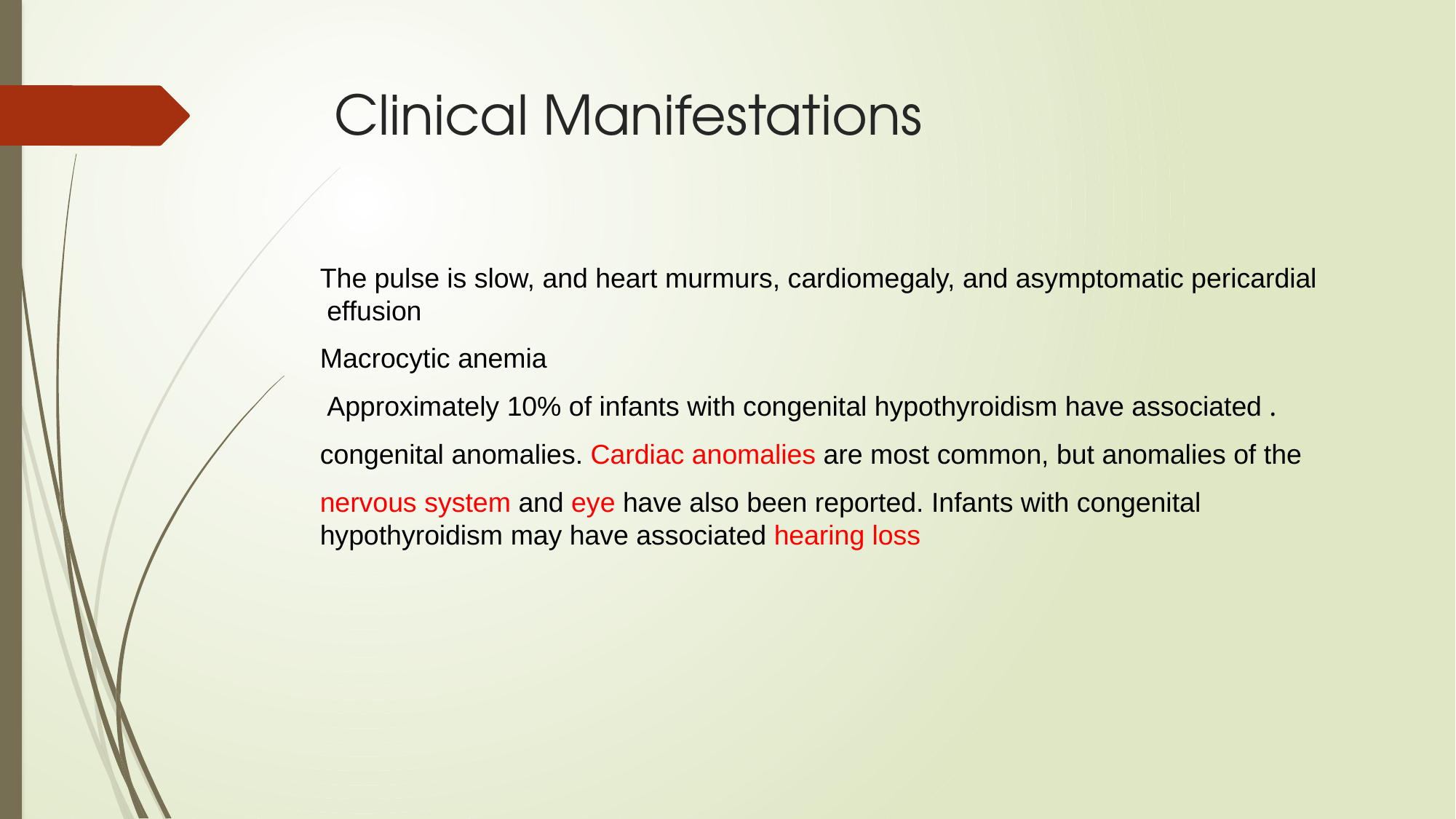

# Clinical Manifestations
The pulse is slow, and heart murmurs, cardiomegaly, and asymptomatic pericardial effusion
Macrocytic anemia
. Approximately 10% of infants with congenital hypothyroidism have associated
congenital anomalies. Cardiac anomalies are most common, but anomalies of the
 nervous system and eye have also been reported. Infants with congenital hypothyroidism may have associated hearing loss